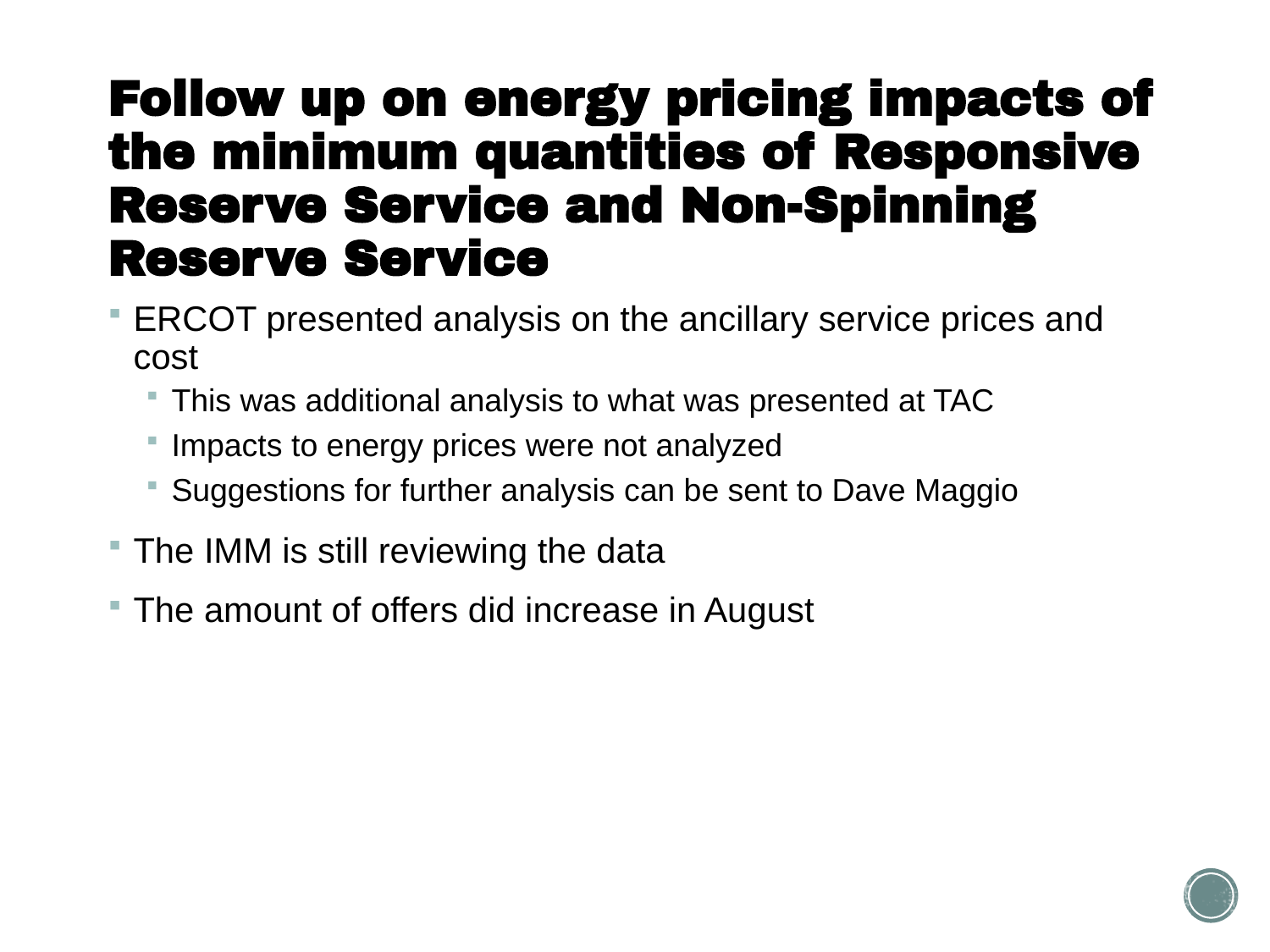

# Follow up on energy pricing impacts of the minimum quantities of Responsive Reserve Service and Non-Spinning Reserve Service
ERCOT presented analysis on the ancillary service prices and cost
This was additional analysis to what was presented at TAC
Impacts to energy prices were not analyzed
Suggestions for further analysis can be sent to Dave Maggio
The IMM is still reviewing the data
The amount of offers did increase in August